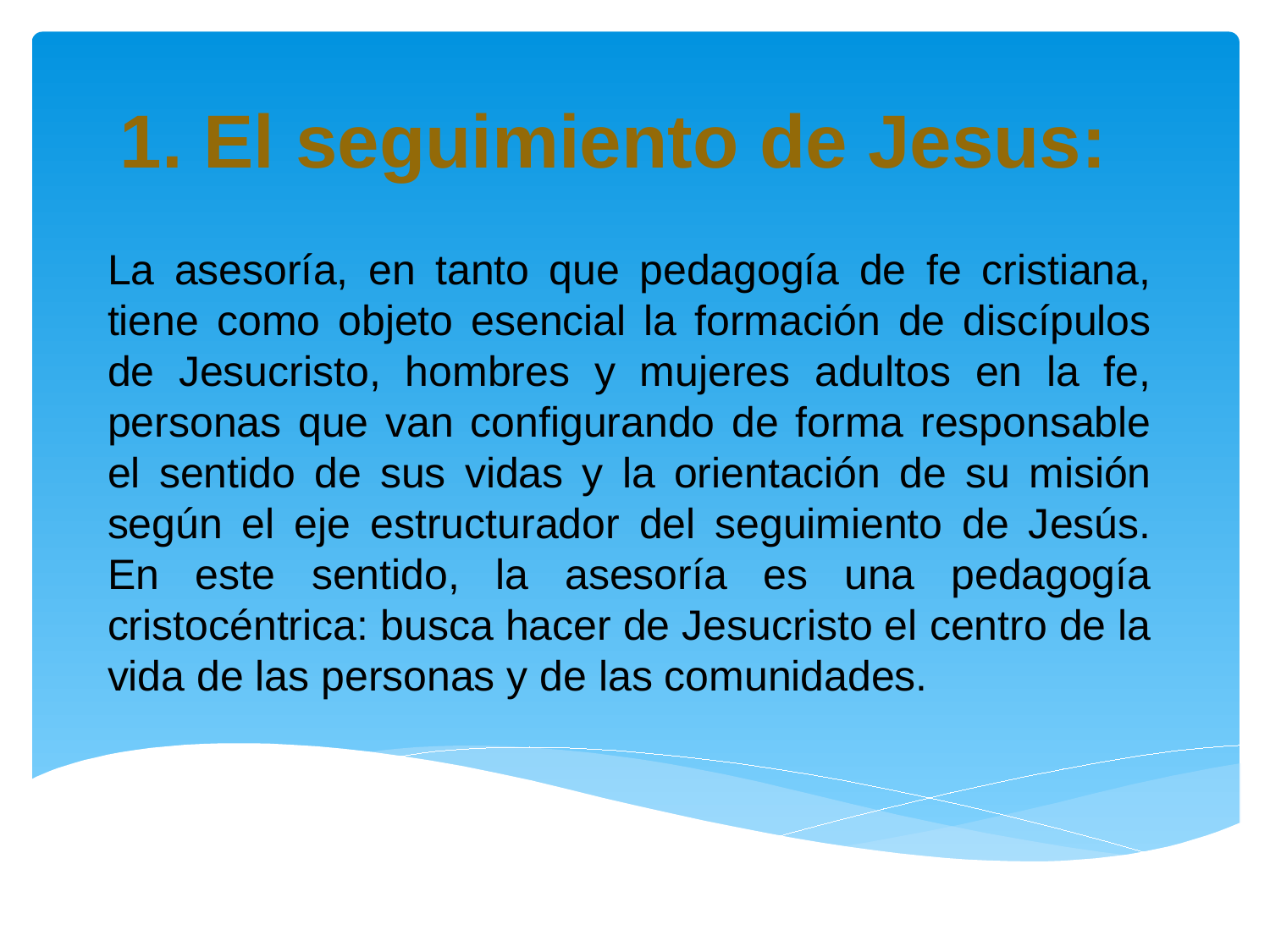

# 1. El seguimiento de Jesus:
La asesoría, en tanto que pedagogía de fe cristiana, tiene como objeto esencial la formación de discípulos de Jesucristo, hombres y mujeres adultos en la fe, personas que van configurando de forma responsable el sentido de sus vidas y la orientación de su misión según el eje estructurador del seguimiento de Jesús. En este sentido, la asesoría es una pedagogía cristocéntrica: busca hacer de Jesucristo el centro de la vida de las personas y de las comunidades.